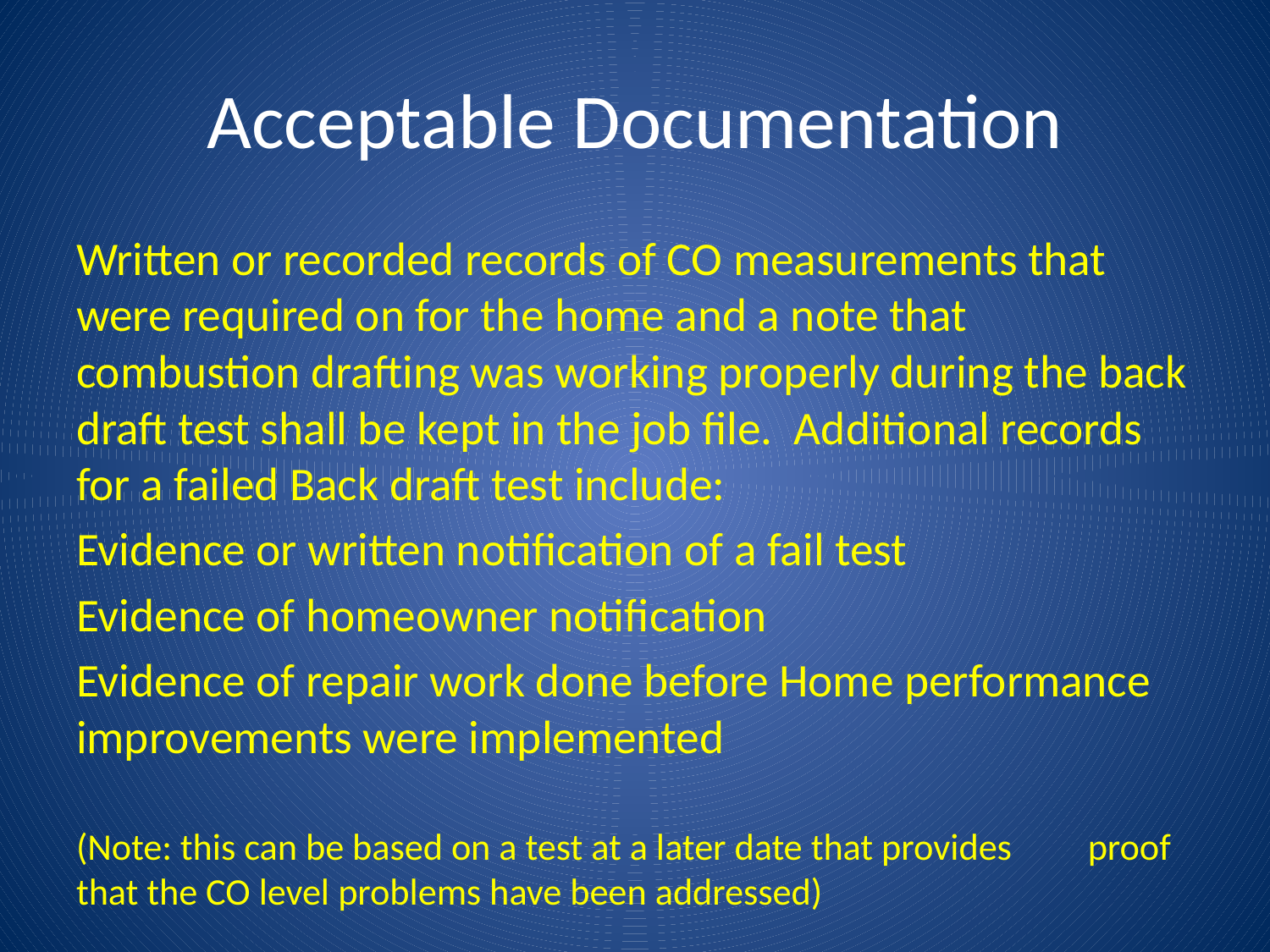

# Acceptable Documentation
Written or recorded records of CO measurements that were required on for the home and a note that combustion drafting was working properly during the back draft test shall be kept in the job file.  Additional records for a failed Back draft test include:
Evidence or written notification of a fail test
Evidence of homeowner notification
Evidence of repair work done before Home performance improvements were implemented

(Note: this can be based on a test at a later date that provides         proof that the CO level problems have been addressed)